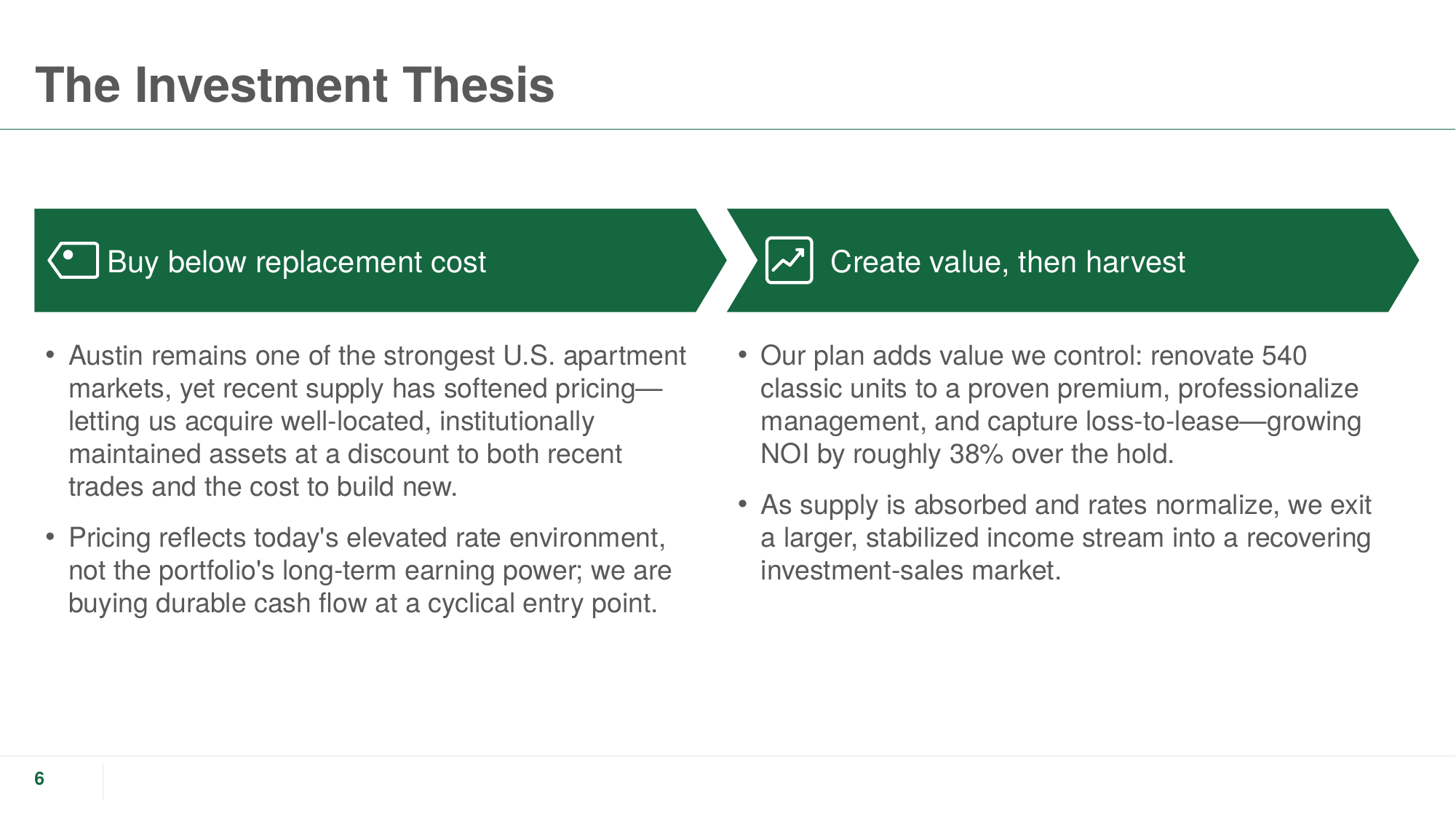

# The Investment Thesis
Buy below replacement cost
Create value, then harvest

Austin remains one of the strongest U.S. apartment markets, yet recent supply has softened pricing—letting us acquire well-located, institutionally maintained assets at a discount to both recent trades and the cost to build new.
Pricing reflects today's elevated rate environment, not the portfolio's long-term earning power; we are buying durable cash flow at a cyclical entry point.
Our plan adds value we control: renovate 540 classic units to a proven premium, professionalize management, and capture loss-to-lease—growing NOI by roughly 38% over the hold.
As supply is absorbed and rates normalize, we exit a larger, stabilized income stream into a recovering investment-sales market.
6